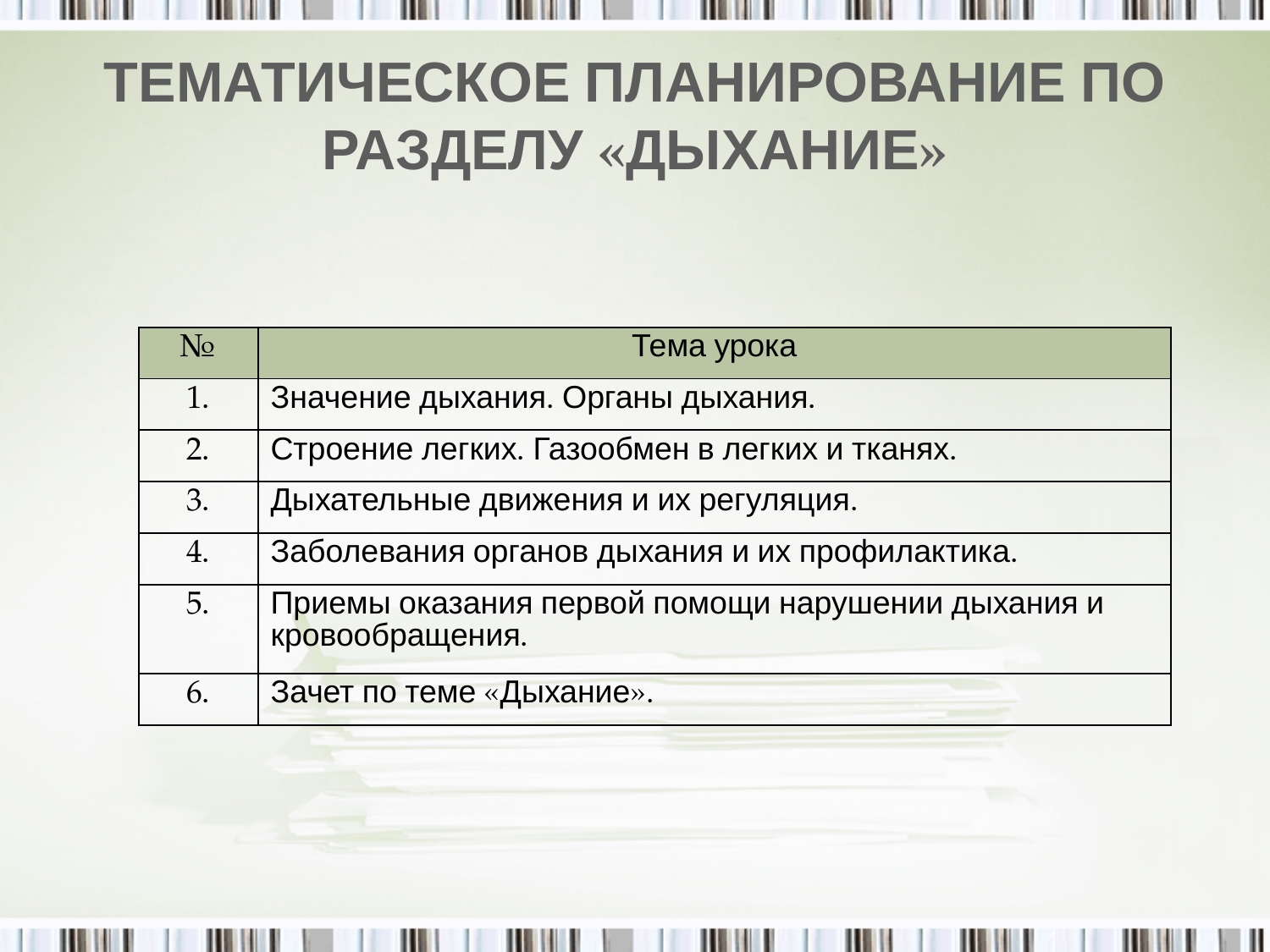

ТЕМАТИЧЕСКОЕ ПЛАНИРОВАНИЕ ПО РАЗДЕЛУ «ДЫХАНИЕ»
| № | Тема урока |
| --- | --- |
| 1. | Значение дыхания. Органы дыхания. |
| 2. | Строение легких. Газообмен в легких и тканях. |
| 3. | Дыхательные движения и их регуляция. |
| 4. | Заболевания органов дыхания и их профилактика. |
| 5. | Приемы оказания первой помощи нарушении дыхания и кровообращения. |
| 6. | Зачет по теме «Дыхание». |